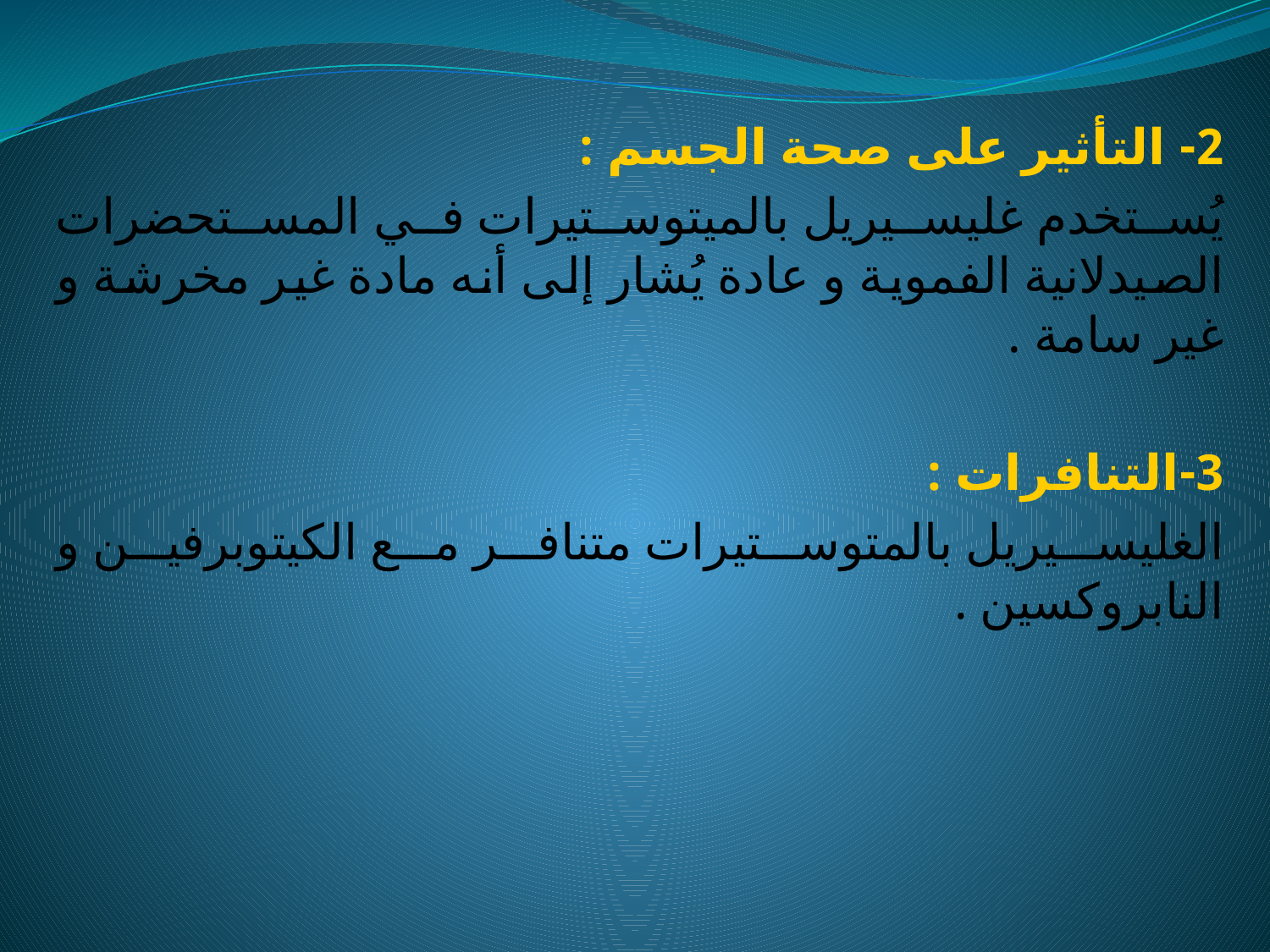

2- التأثير على صحة الجسم :
يُستخدم غليسيريل بالميتوستيرات في المستحضرات الصيدلانية الفموية و عادة يُشار إلى أنه مادة غير مخرشة و غير سامة .

3-التنافرات :
الغليسيريل بالمتوستيرات متنافر مع الكيتوبرفين و النابروكسين .

#